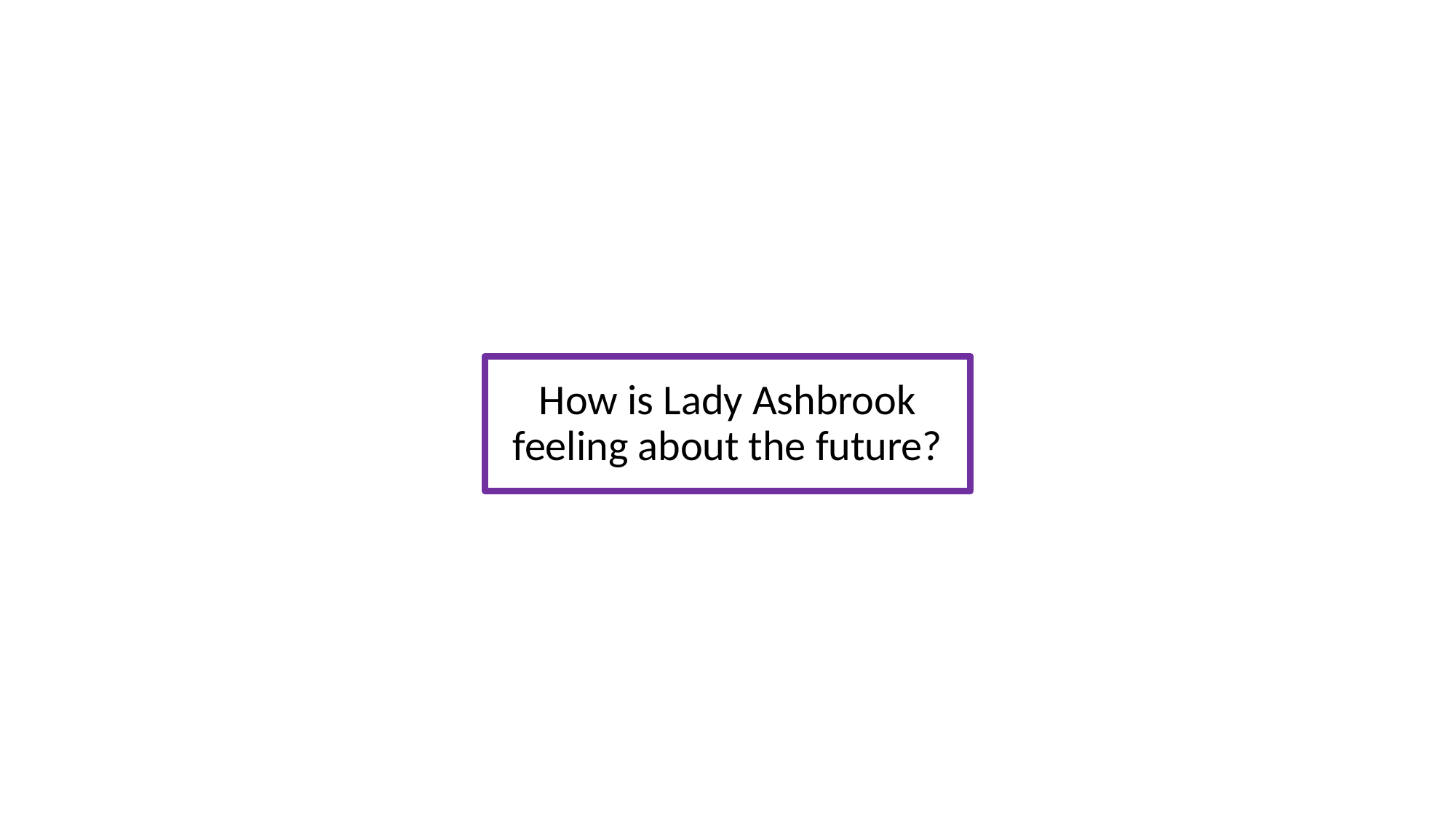

#
How is Lady Ashbrook feeling about the future?